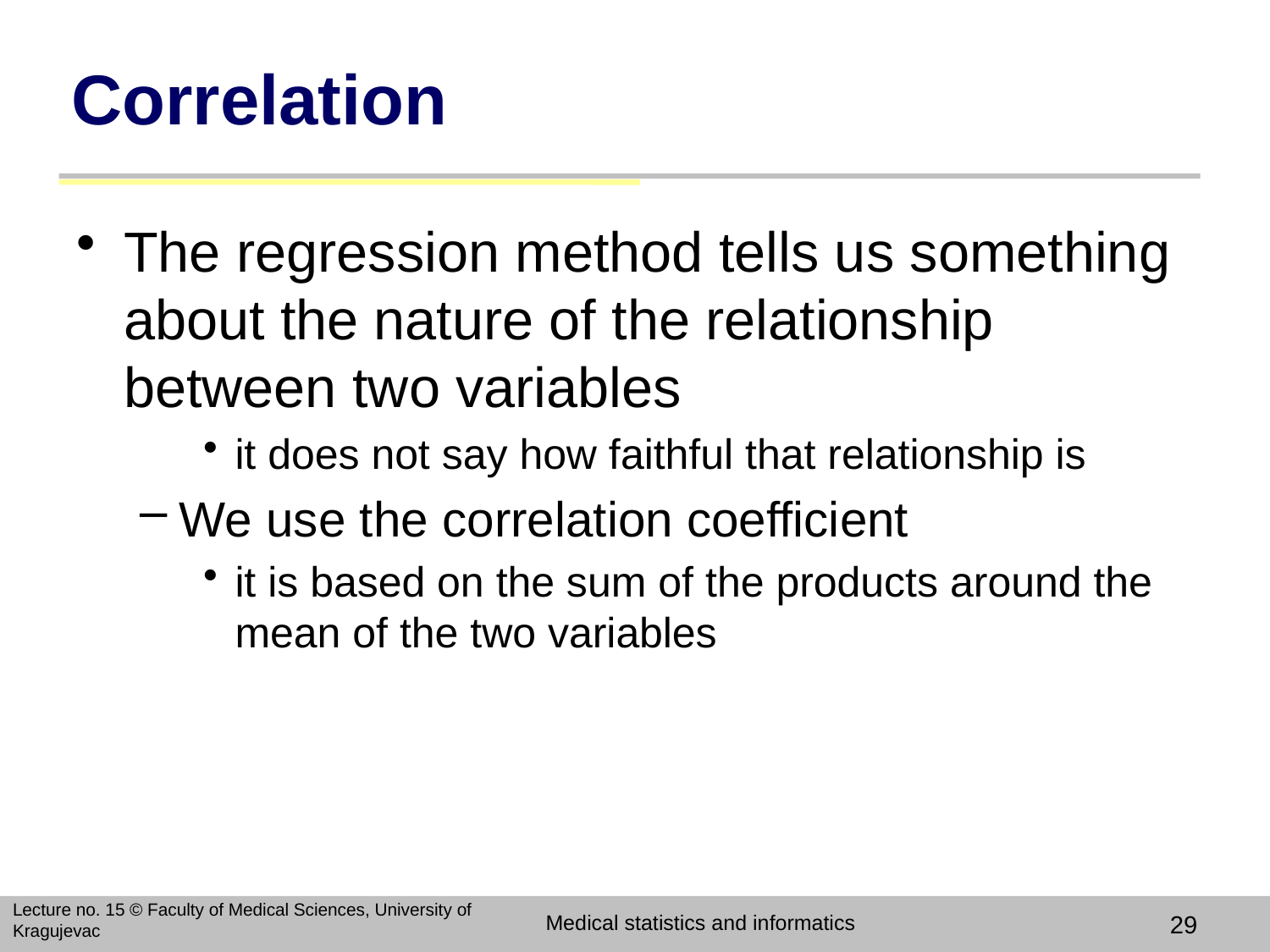

# Correlation
The regression method tells us something about the nature of the relationship between two variables
it does not say how faithful that relationship is
We use the correlation coefficient
it is based on the sum of the products around the mean of the two variables
Lecture no. 15 © Faculty of Medical Sciences, University of Kragujevac
Medical statistics and informatics
29